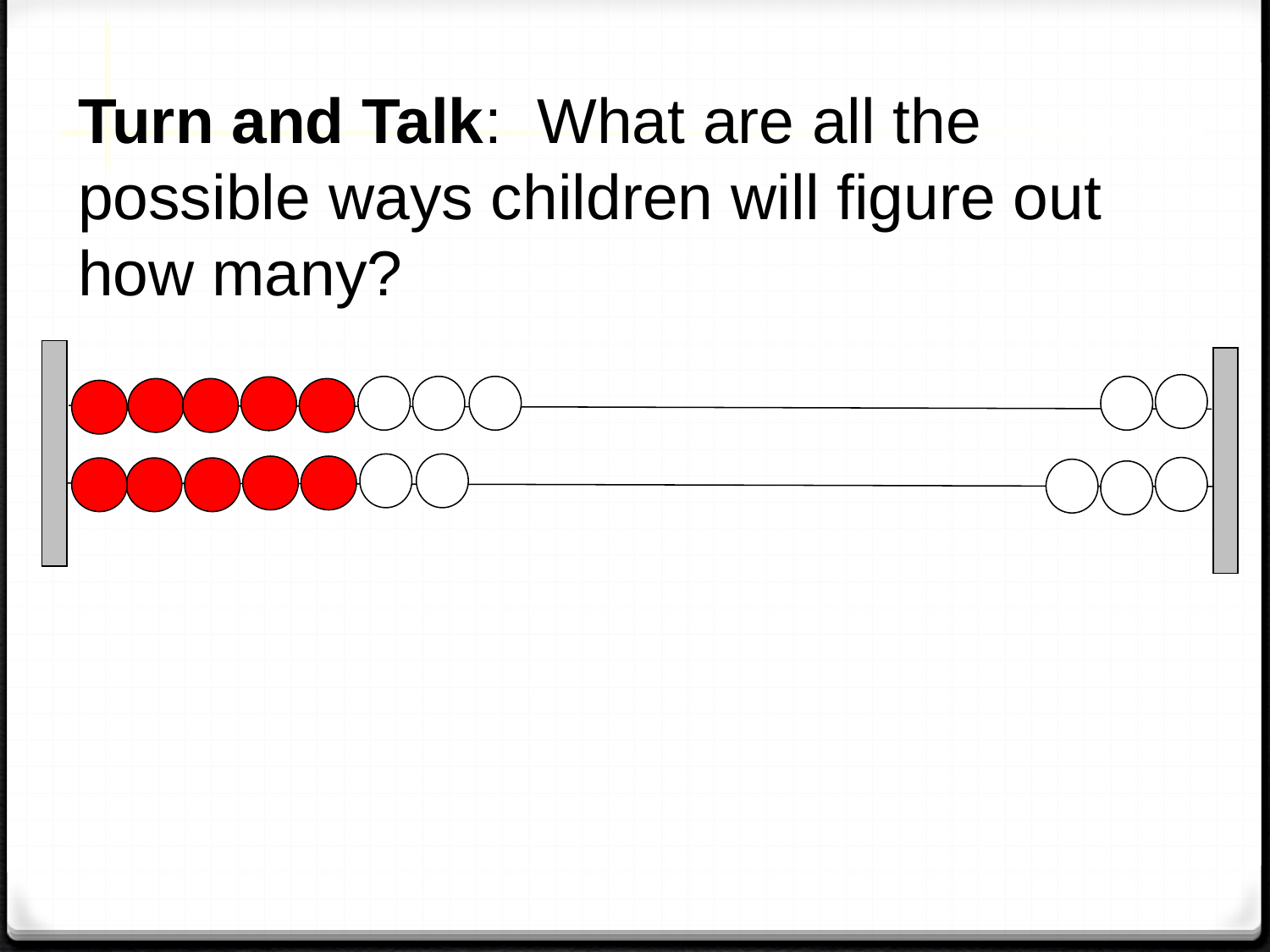

Turn and Talk:  What are all the possible ways children will figure out how many?